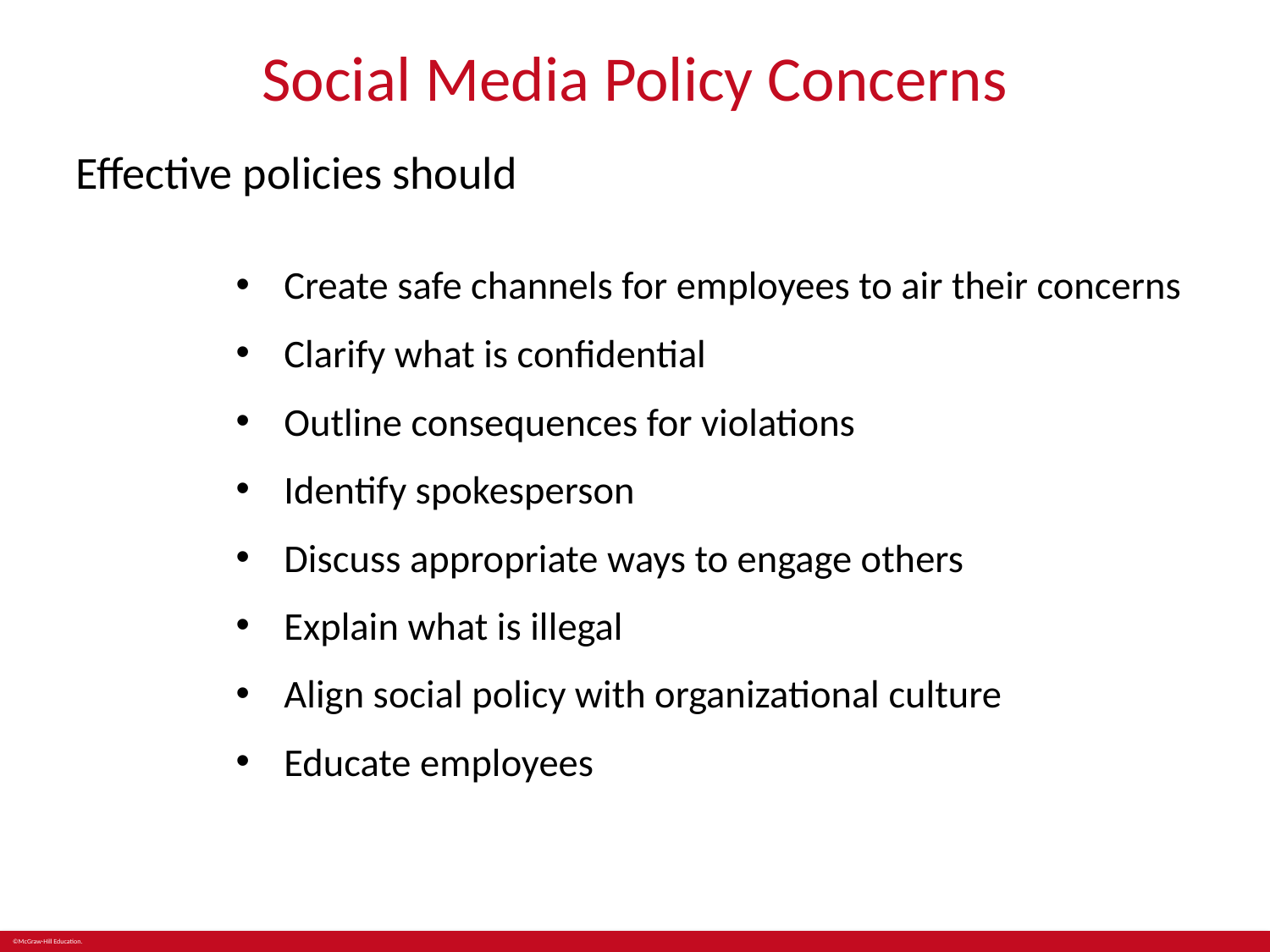

# Social Media Policy Concerns
Effective policies should

Create safe channels for employees to air their concerns
Clarify what is confidential
Outline consequences for violations
Identify spokesperson
Discuss appropriate ways to engage others
Explain what is illegal
Align social policy with organizational culture
Educate employees